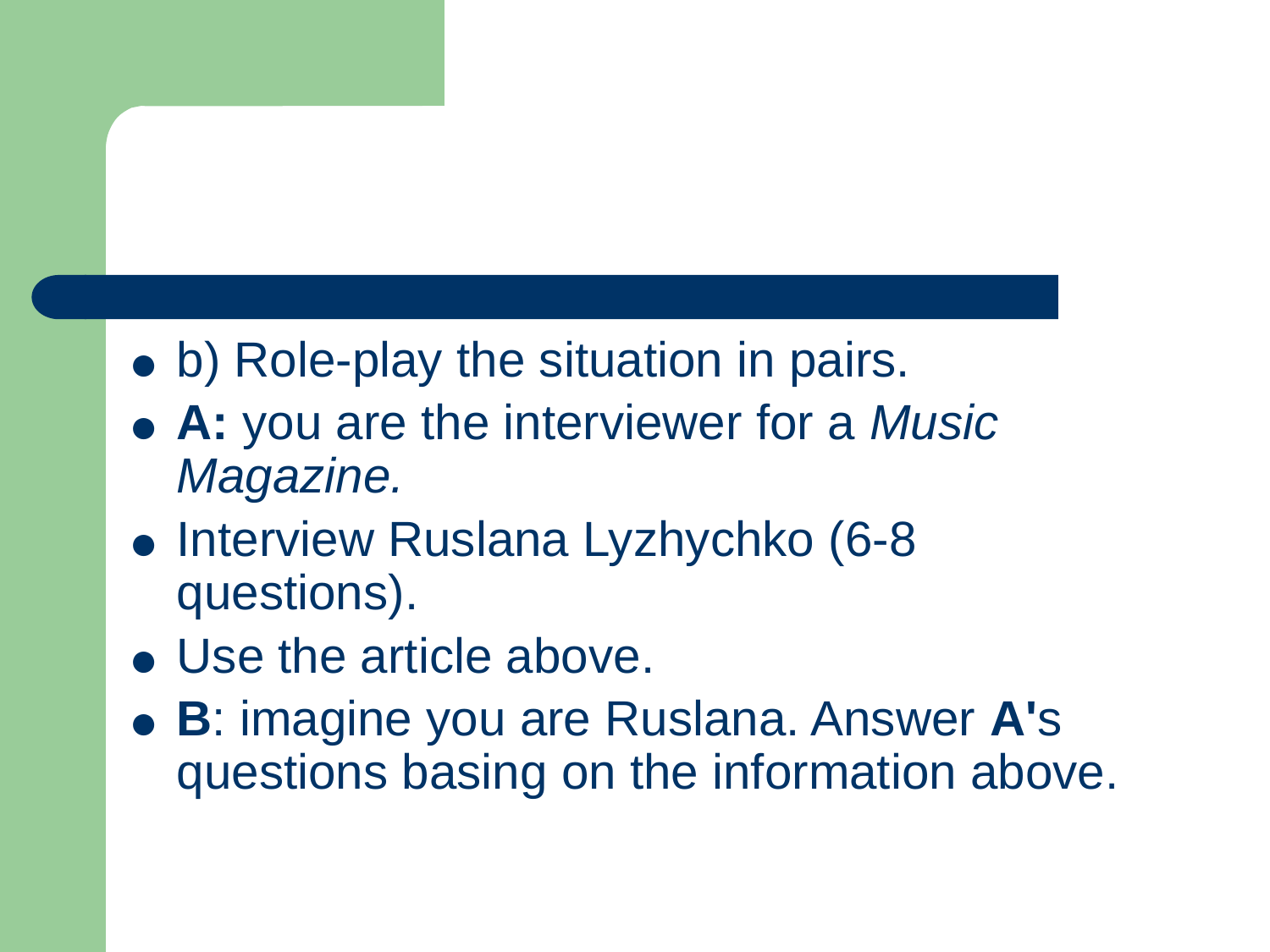

#
b) Role-play the situation in pairs.
A: you are the interviewer for a Music Magazine.
Interview Ruslana Lyzhychko (6-8 questions).
Use the article above.
B: imagine you are Ruslana. Answer A's questions basing on the information above.